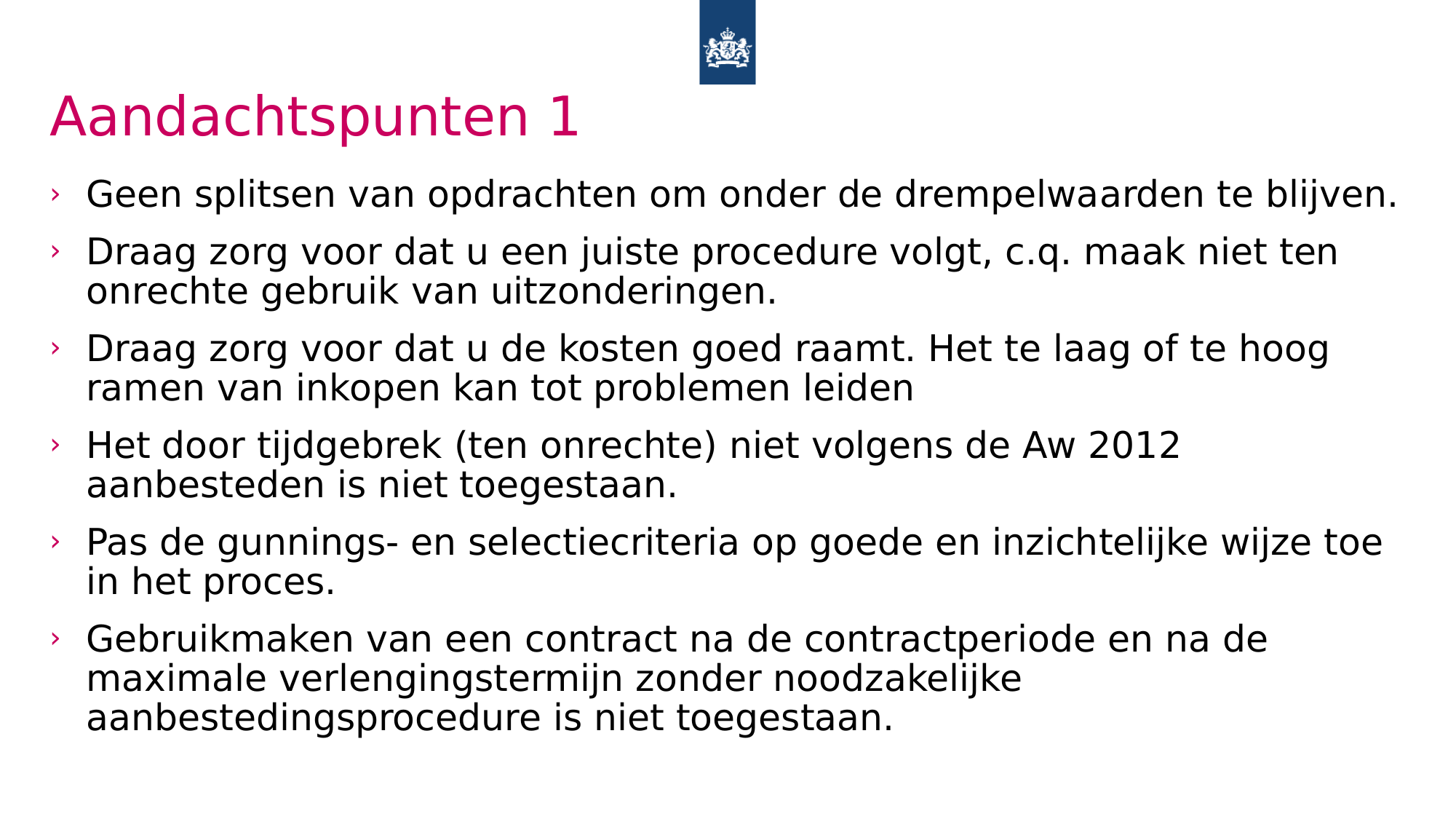

Aandachtspunten 1
Geen splitsen van opdrachten om onder de drempelwaarden te blijven.
Draag zorg voor dat u een juiste procedure volgt, c.q. maak niet ten onrechte gebruik van uitzonderingen.
Draag zorg voor dat u de kosten goed raamt. Het te laag of te hoog ramen van inkopen kan tot problemen leiden
Het door tijdgebrek (ten onrechte) niet volgens de Aw 2012 aanbesteden is niet toegestaan.
Pas de gunnings- en selectiecriteria op goede en inzichtelijke wijze toe in het proces.
Gebruikmaken van een contract na de contractperiode en na de maximale verlengingstermijn zonder noodzakelijke aanbestedingsprocedure is niet toegestaan.